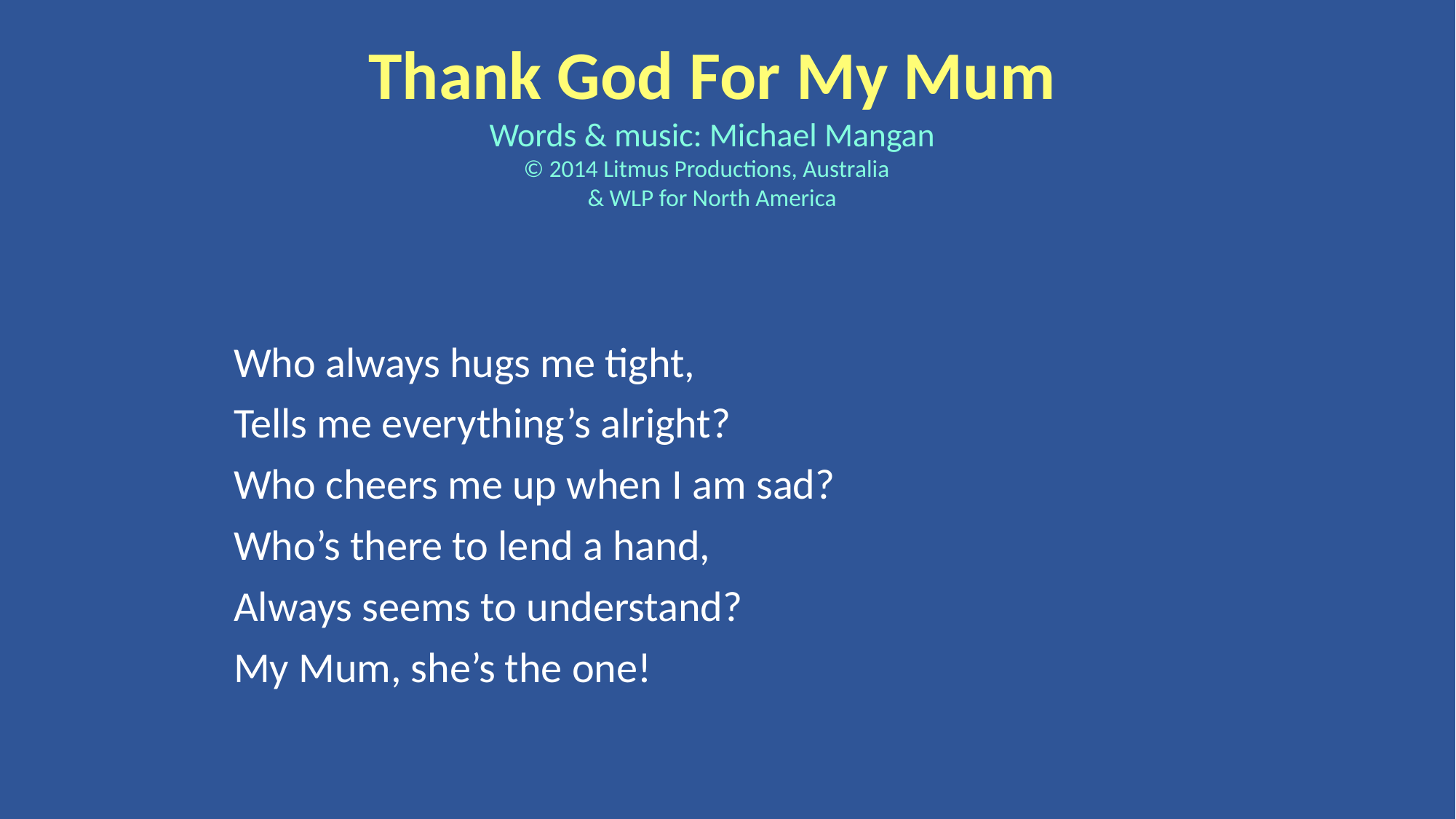

Thank God For My Mum
Words & music: Michael Mangan
© 2014 Litmus Productions, Australia
& WLP for North America
Who always hugs me tight,
Tells me everything’s alright?
Who cheers me up when I am sad?
Who’s there to lend a hand,
Always seems to understand?
My Mum, she’s the one!